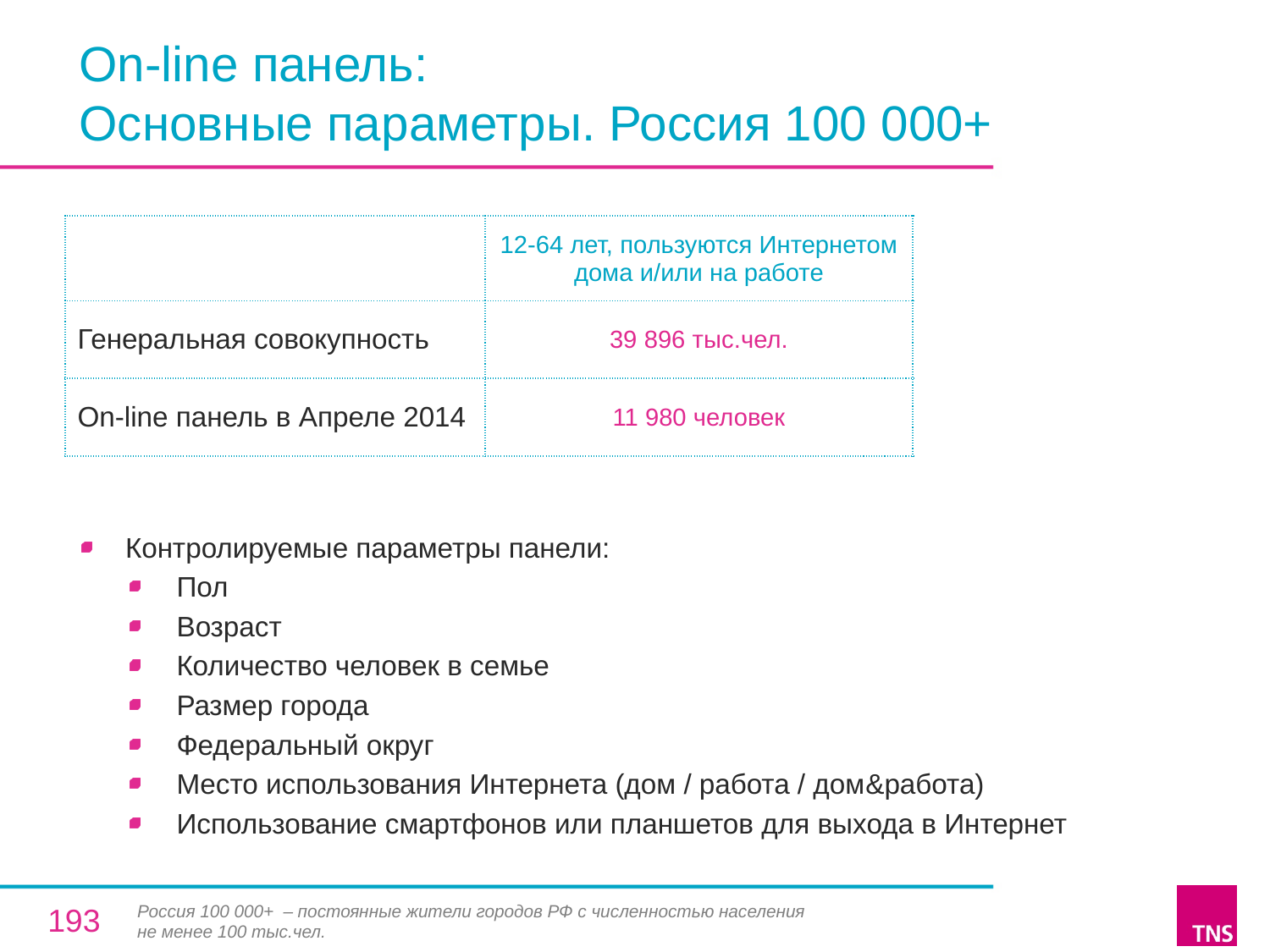

On-line панель:
Основные параметры. Россия 100 000+
|  | 12-64 лет, пользуются Интернетом дома и/или на работе |
| --- | --- |
| Генеральная совокупность | 39 896 тыс.чел. |
| On-line панель в Апреле 2014 | 11 980 человек |
Контролируемые параметры панели:
Пол
Возраст
Количество человек в семье
Размер города
Федеральный округ
Место использования Интернета (дом / работа / дом&работа)
Использование смартфонов или планшетов для выхода в Интернет
193
Россия 100 000+  – постоянные жители городов РФ с численностью населения не менее 100 тыс.чел.